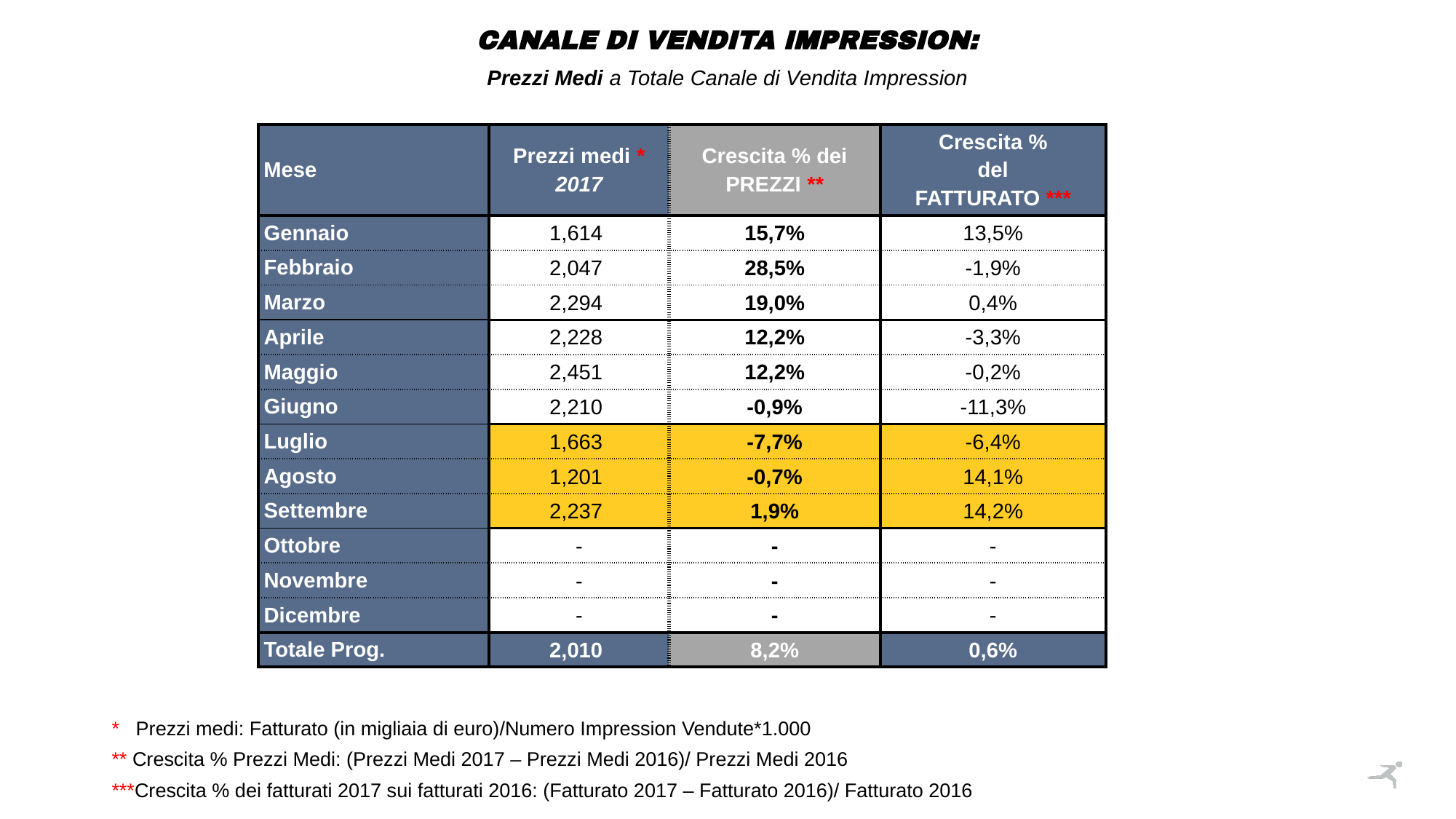

CANALE DI VENDITA IMPRESSION:

Prezzi Medi a Totale Canale di Vendita Impression
| Mese | Prezzi medi \* 2017 | Crescita % dei PREZZI \*\* | Crescita % del FATTURATO \*\*\* |
| --- | --- | --- | --- |
| Gennaio | 1,614 | 15,7% | 13,5% |
| Febbraio | 2,047 | 28,5% | -1,9% |
| Marzo | 2,294 | 19,0% | 0,4% |
| Aprile | 2,228 | 12,2% | -3,3% |
| Maggio | 2,451 | 12,2% | -0,2% |
| Giugno | 2,210 | -0,9% | -11,3% |
| Luglio | 1,663 | -7,7% | -6,4% |
| Agosto | 1,201 | -0,7% | 14,1% |
| Settembre | 2,237 | 1,9% | 14,2% |
| Ottobre | - | - | - |
| Novembre | - | - | - |
| Dicembre | - | - | - |
| Totale Prog. | 2,010 | 8,2% | 0,6% |
*   Prezzi medi: Fatturato (in migliaia di euro)/Numero Impression Vendute*1.000

** Crescita % Prezzi Medi: (Prezzi Medi 2017 – Prezzi Medi 2016)/ Prezzi Medi 2016

***Crescita % dei fatturati 2017 sui fatturati 2016: (Fatturato 2017 – Fatturato 2016)/ Fatturato 2016